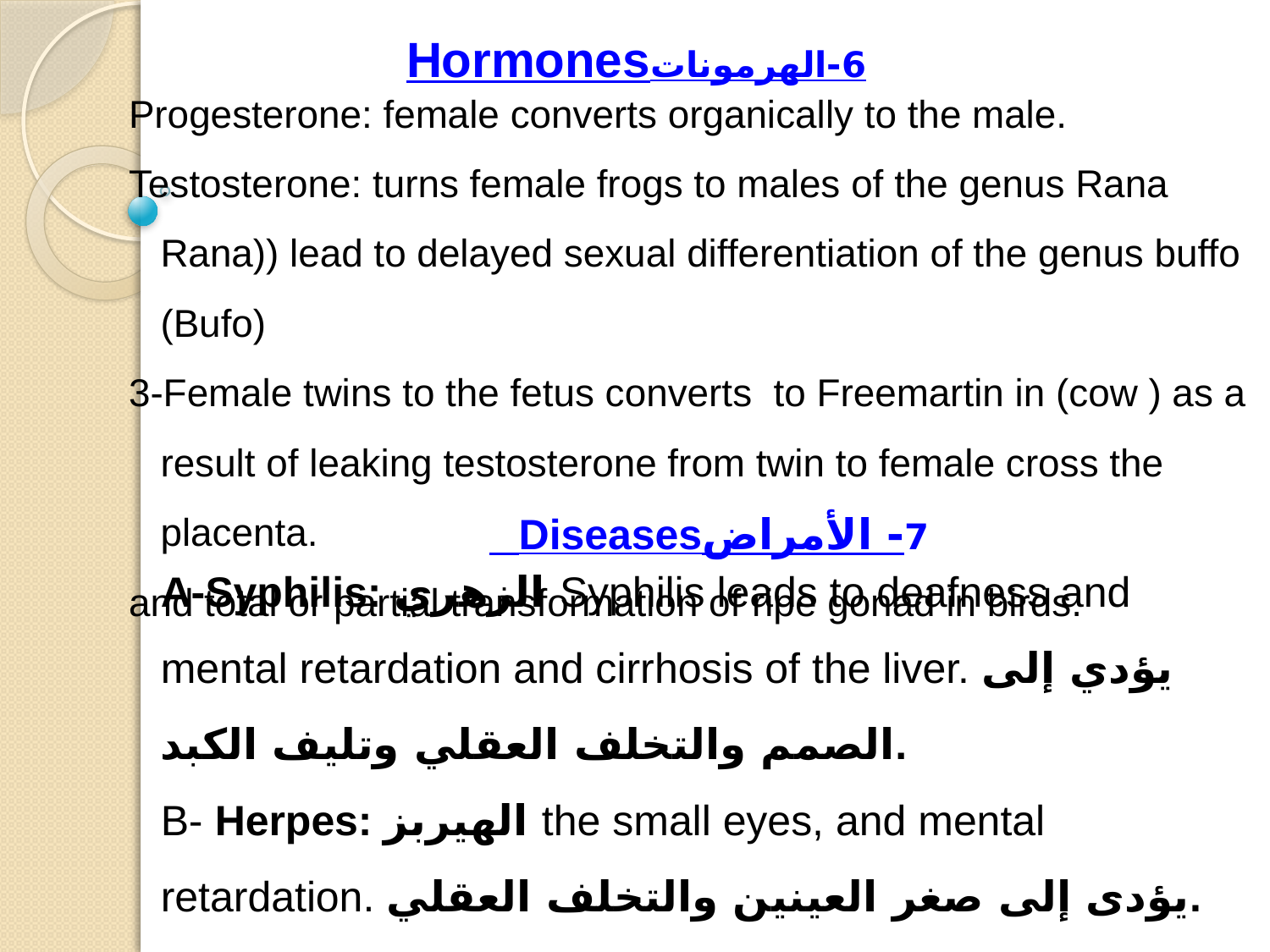

6-الهرموناتHormones
Progesterone: female converts organically to the male.
Testosterone: turns female frogs to males of the genus Rana Rana)) lead to delayed sexual differentiation of the genus buffo (Bufo)
3-Female twins to the fetus converts  to Freemartin in (cow ) as a result of leaking testosterone from twin to female cross the placenta.
and total or partial transformation of ripe gonad in birds.
7- الأمراضDiseases
A-Syphilis: الزهري Syphilis leads to deafness and mental retardation and cirrhosis of the liver. يؤدي إلى الصمم والتخلف العقلي وتليف الكبد.
B- Herpes: الهيربز the small eyes, and mental retardation. يؤدى إلى صغر العينين والتخلف العقلي.